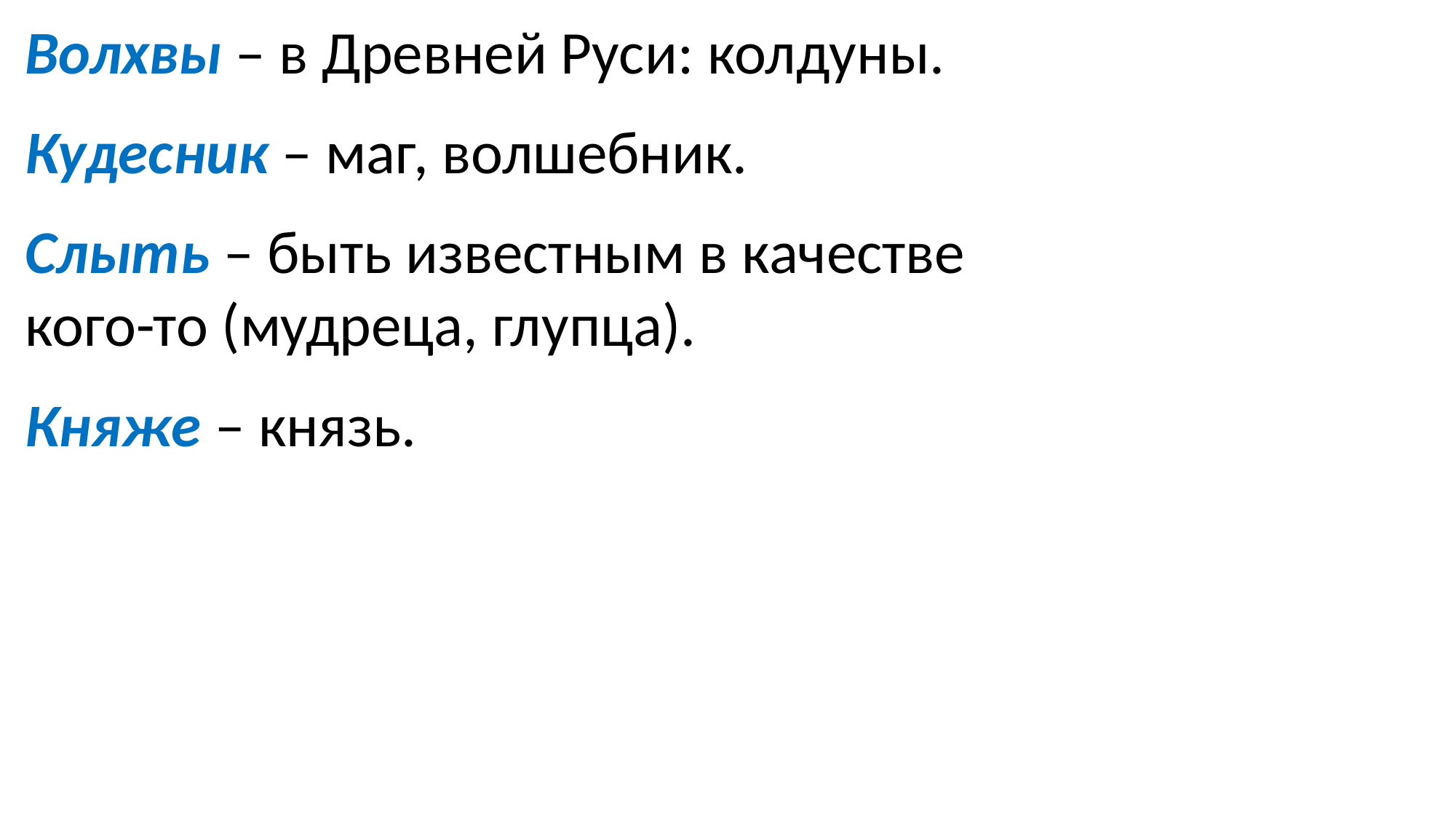

Волхвы – в Древней Руси: колдуны.
Кудесник – маг, волшебник.
Слыть – быть известным в качестве кого-то (мудреца, глупца).
Княже – князь.